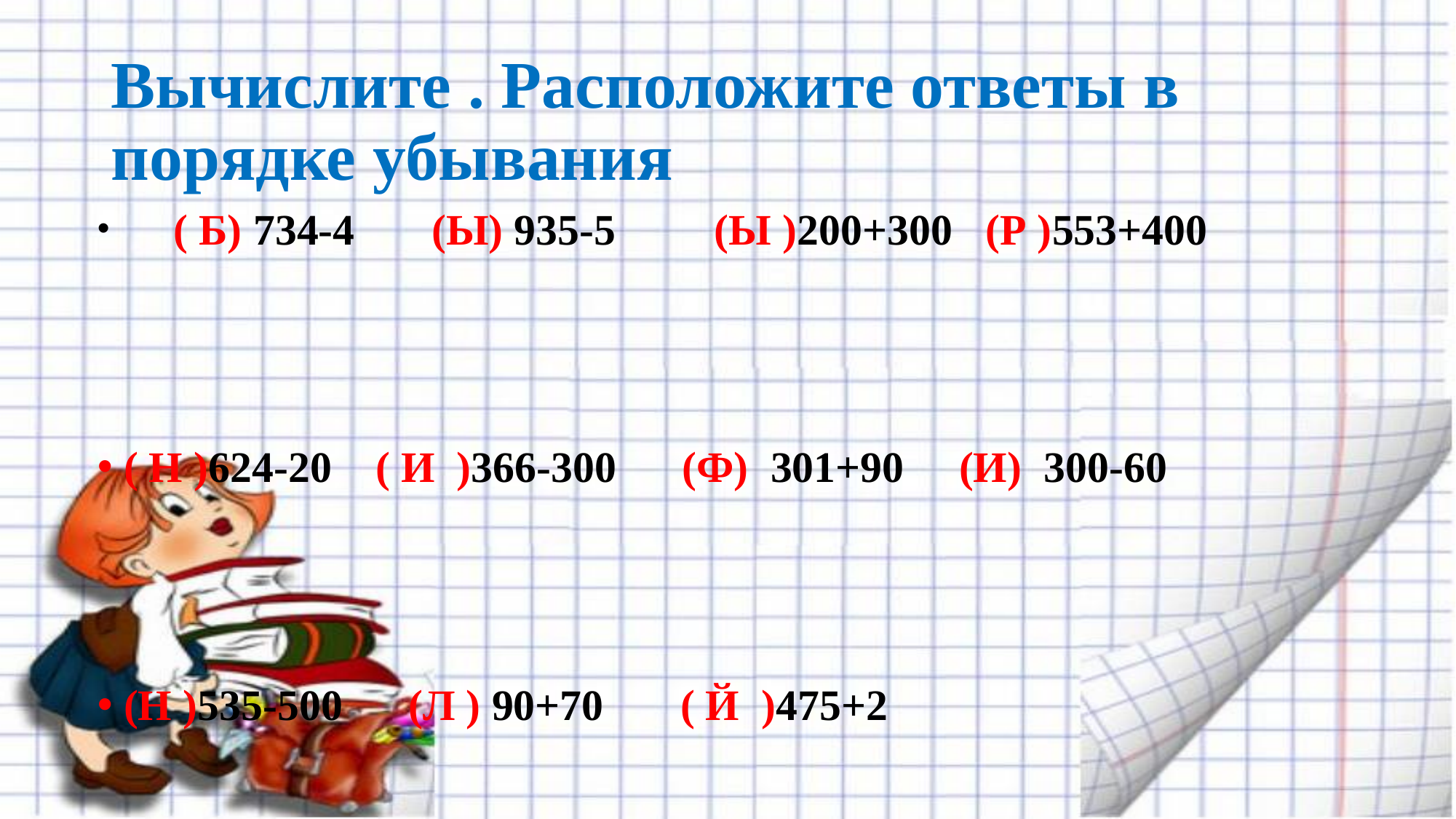

# Вычислите . Расположите ответы в порядке убывания
      ( Б) 734-4       (Ы) 935-5         (Ы )200+300   (Р )553+400

( Н )624-20    ( И  )366-300      (Ф)  301+90     (И)  300-60

(Н )535-500      (Л ) 90+70       ( Й  )475+2